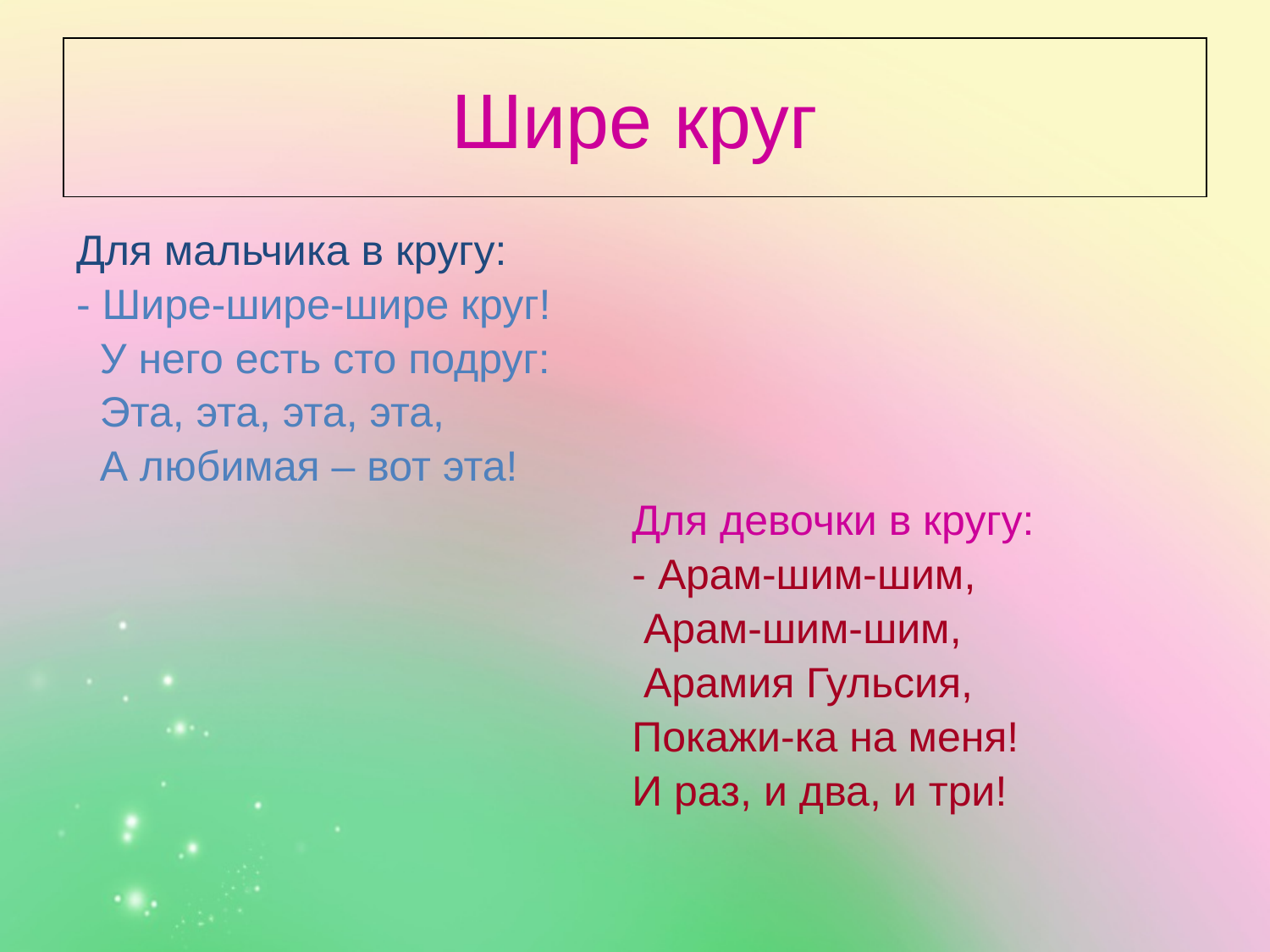

Шире круг
Для мальчика в кругу:
- Шире-шире-шире круг!
  У него есть сто подруг:
  Эта, эта, эта, эта,
  А любимая – вот эта!
					Для девочки в кругу:
					- Арам-шим-шим,
 					 Арам-шим-шим,
 					 Арамия Гульсия,
  					Покажи-ка на меня!
  					И раз, и два, и три!